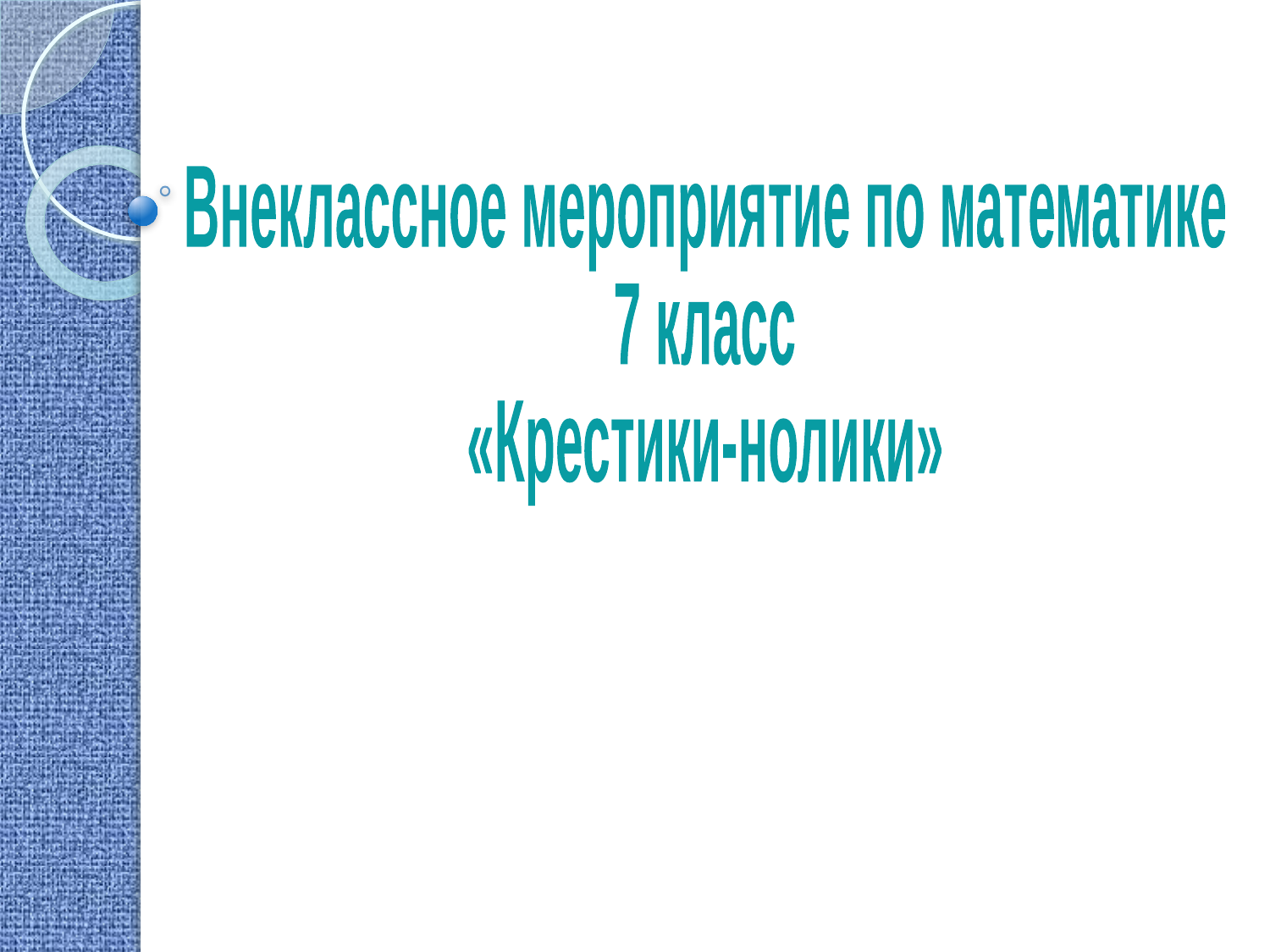

Внеклассное мероприятие по математике
7 класс
«Крестики-нолики»